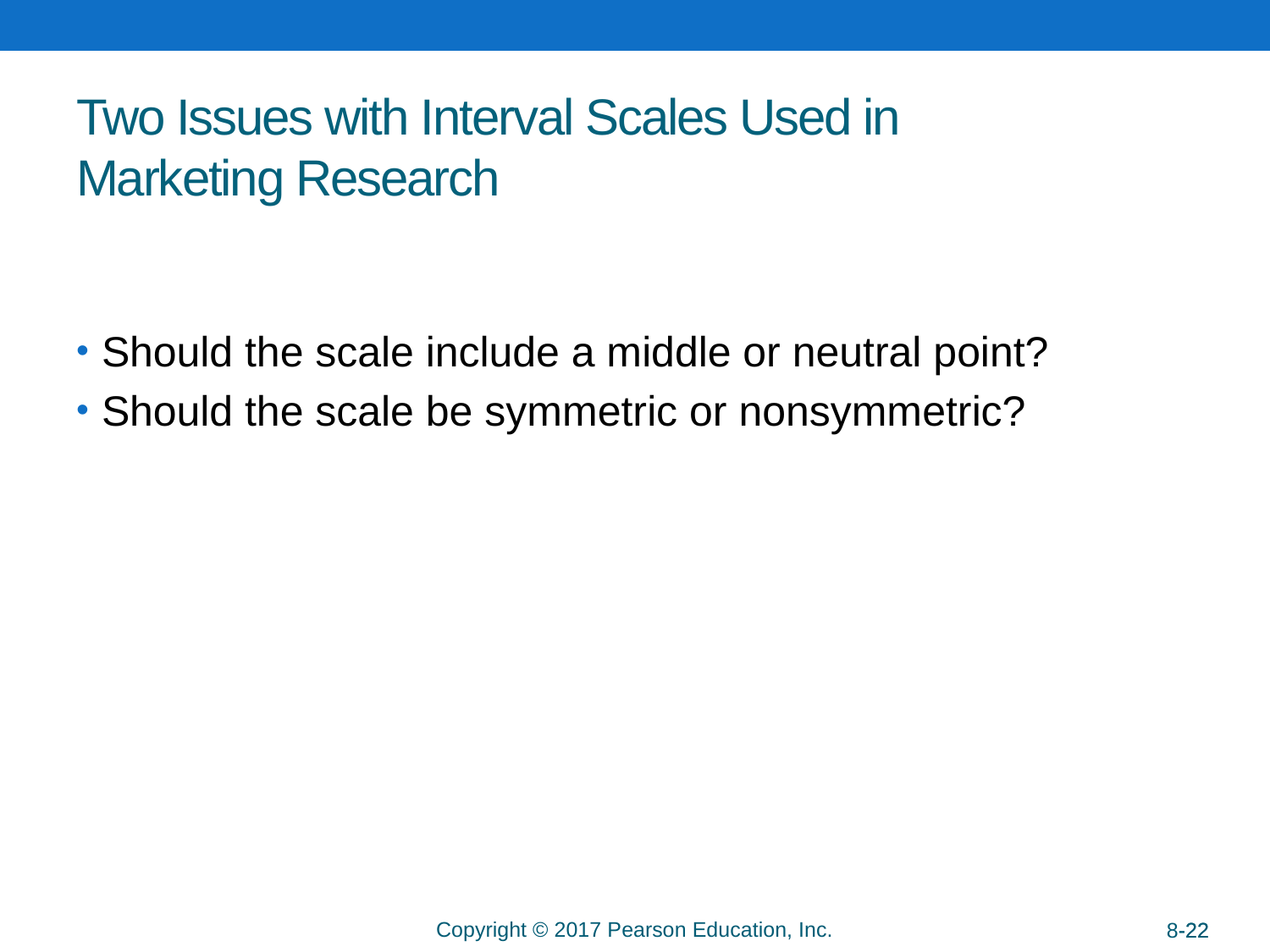

# Two Issues with Interval Scales Used in Marketing Research
Should the scale include a middle or neutral point?
Should the scale be symmetric or nonsymmetric?